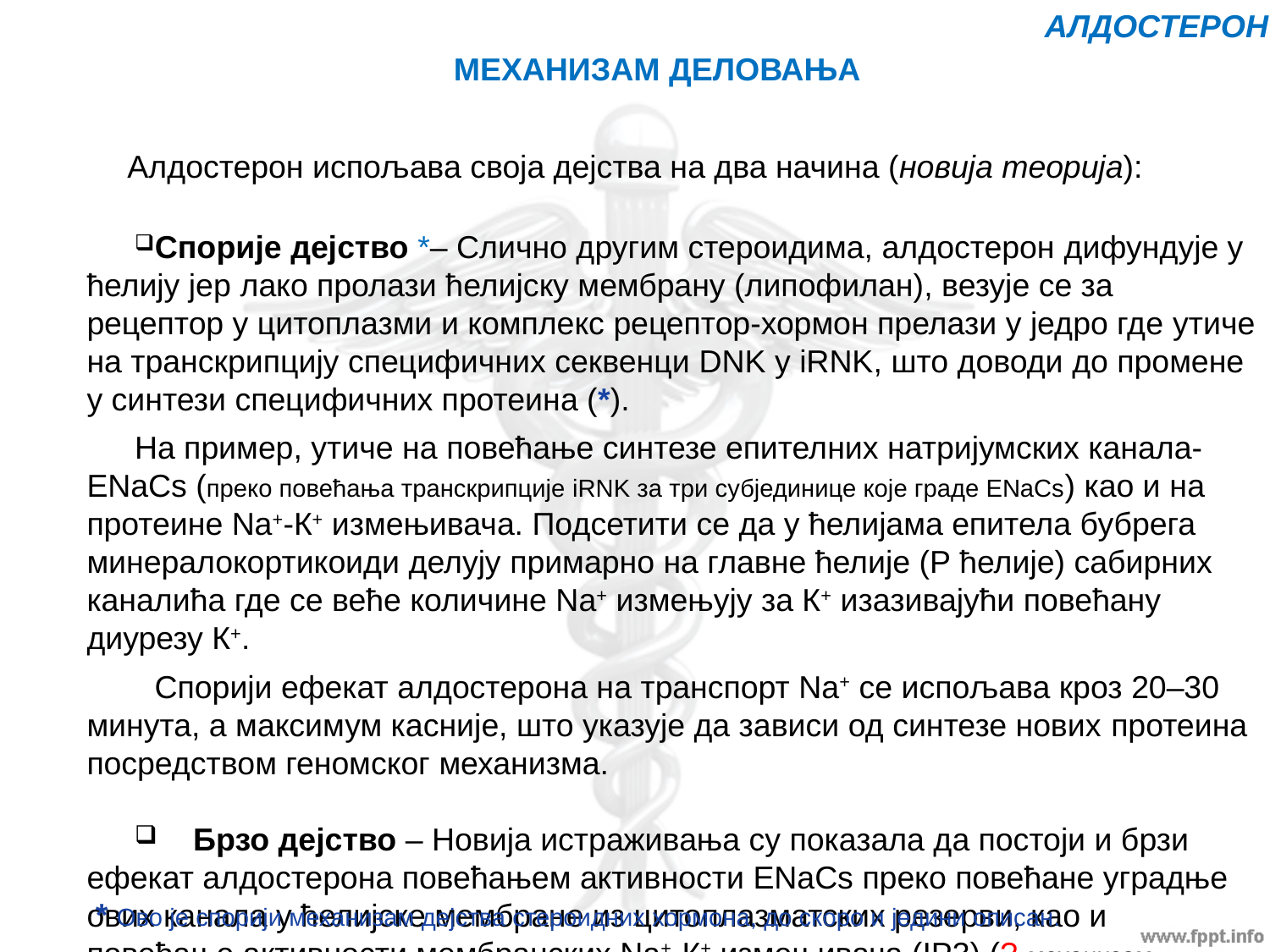

АЛДОСТЕРОН
     МЕХАНИЗАМ ДЕЛОВАЊА

 Алдостерон испољава своја дејства на два начина (новија теорија):

Спорије дејство *– Слично другим стероидима, алдостерон дифундује у ћелију јер лако пролази ћелијску мембрану (липофилан), везује се за рецептор у цитоплазми и комплекс рецептор-хормон прелази у једро где утиче на транскрипцију специфичних секвенци DNK у iRNK, што доводи до промене у синтези специфичних протеина (*).
На пример, утиче на повећање синтезе епителних натријумских канала-ЕNaCs (преко повећања транскрипције iRNK за три субјединице које граде ЕNaCs) као и нa протеине Na+-К+ измењивача. Подсетити се да у ћелијама епитела бубрега минералокортикоиди делују примарно на главне ћелије (Р ћелије) сабирних каналића где се веће количине Na+ измењују за К+ изазивајући повећану диурезу К+.
                Спорији ефекат алдостерона на транспорт Na+ се испољава кроз 20–30 минута, а максимум касније, што указује да зависи од синтезе нових протеина посредством геномског механизма.

    Брзо дејство – Новија истраживања су показала да постоји и брзи ефекат алдостерона повећањем активности ЕNaCs преко повећане уградње ових канала у ћелијске мембране из цитоплазматских резерви, као и повећање активности мембранских Na+-К+ измењивача (IP3) (? механизам непознат).
* Ово је спорији механизам дејства стероидних хормона, до скоро и једини описан.